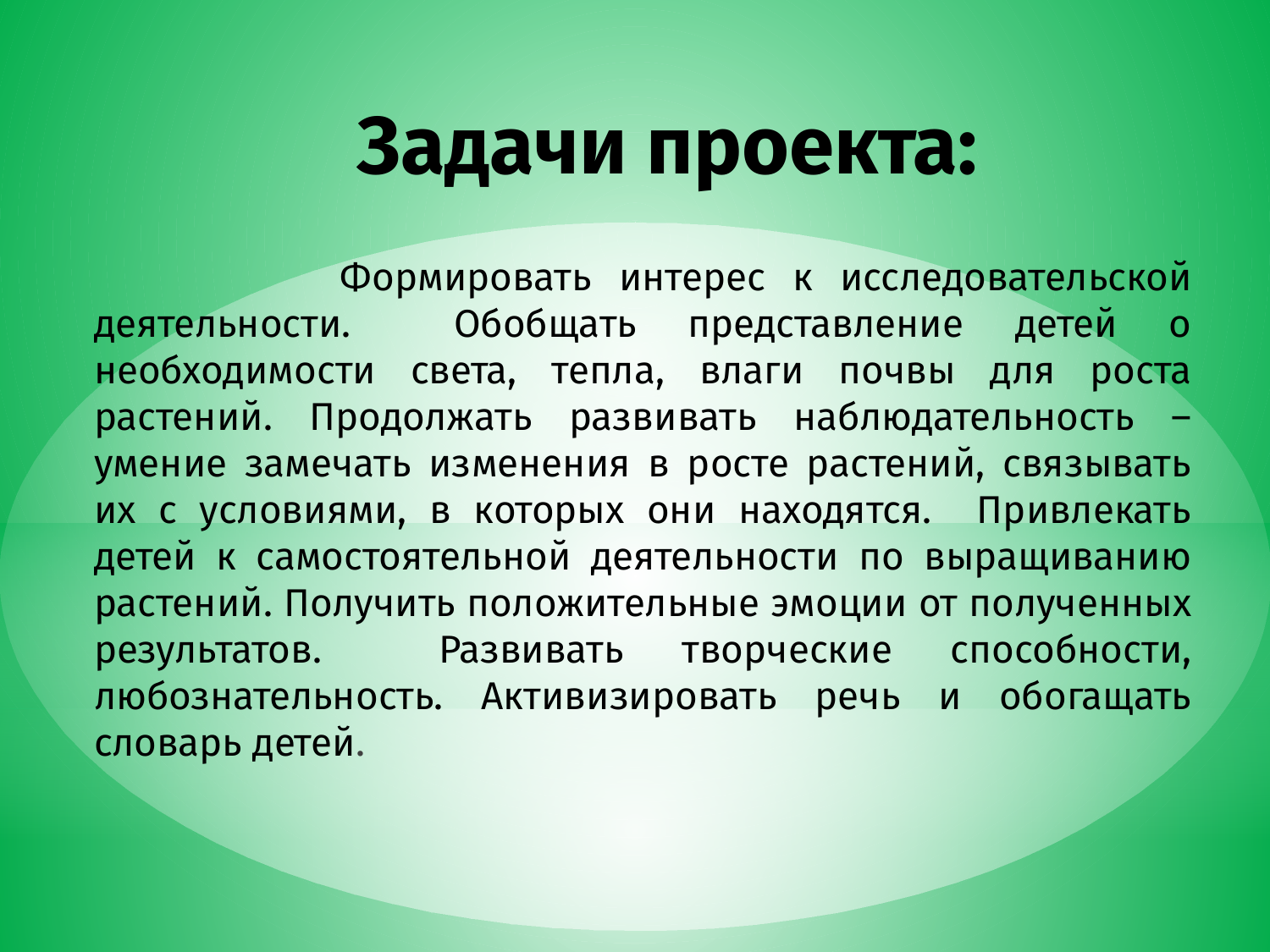

# Задачи проекта:
         Формировать интерес к исследовательской деятельности.  Обобщать представление детей о необходимости света, тепла, влаги почвы для роста растений. Продолжать развивать наблюдательность – умение замечать изменения в росте растений, связывать их с условиями, в которых они находятся.  Привлекать детей к самостоятельной деятельности по выращиванию растений. Получить положительные эмоции от полученных результатов.  Развивать творческие способности, любознательность. Активизировать речь и обогащать словарь детей.